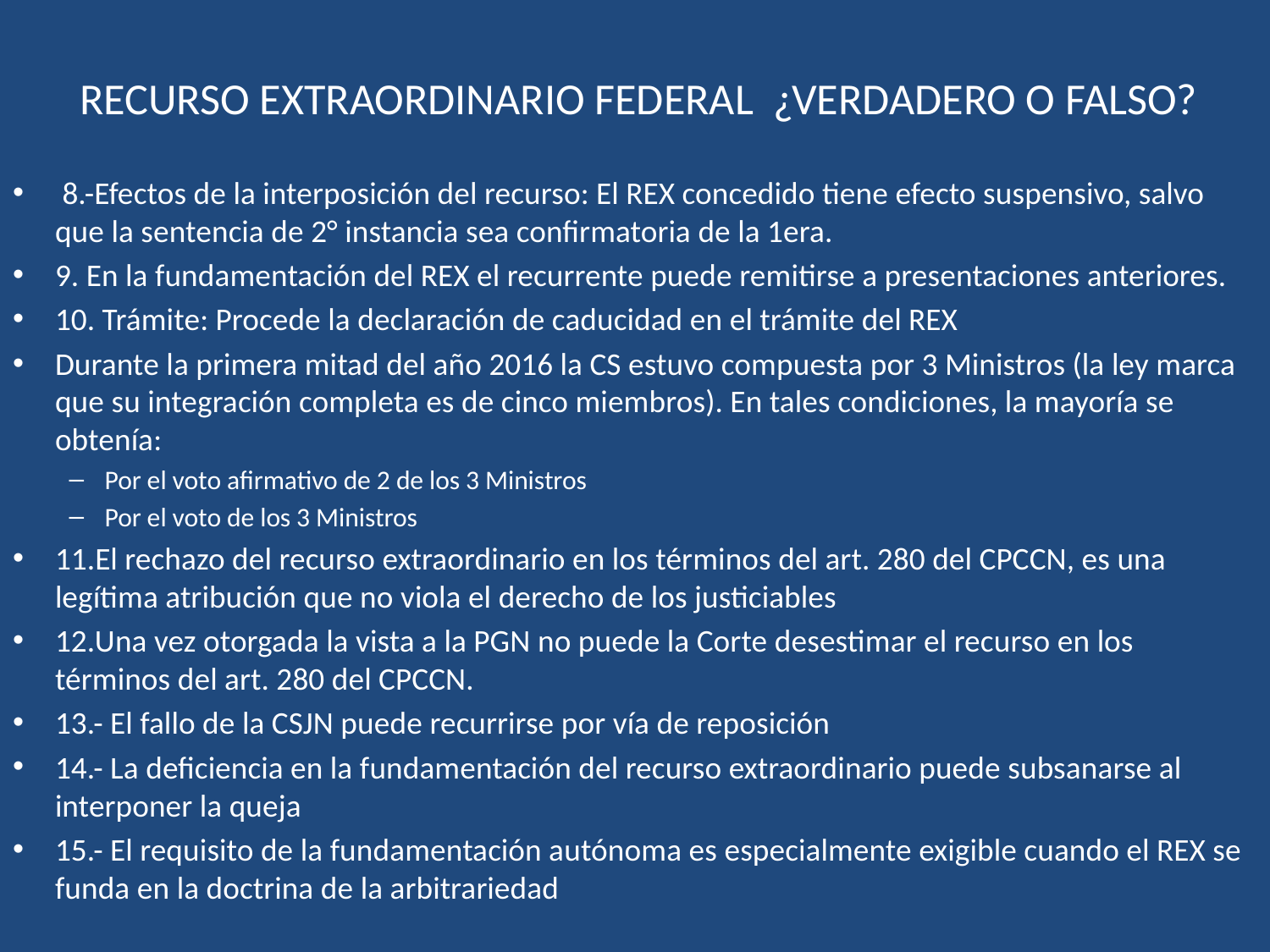

# RECURSO EXTRAORDINARIO FEDERAL  ¿VERDADERO O FALSO?
 8.-Efectos de la interposición del recurso: El REX concedido tiene efecto suspensivo, salvo que la sentencia de 2° instancia sea confirmatoria de la 1era.
9. En la fundamentación del REX el recurrente puede remitirse a presentaciones anteriores.
10. Trámite: Procede la declaración de caducidad en el trámite del REX
Durante la primera mitad del año 2016 la CS estuvo compuesta por 3 Ministros (la ley marca que su integración completa es de cinco miembros). En tales condiciones, la mayoría se obtenía:
Por el voto afirmativo de 2 de los 3 Ministros
Por el voto de los 3 Ministros
11.El rechazo del recurso extraordinario en los términos del art. 280 del CPCCN, es una legítima atribución que no viola el derecho de los justiciables
12.Una vez otorgada la vista a la PGN no puede la Corte desestimar el recurso en los términos del art. 280 del CPCCN.
13.- El fallo de la CSJN puede recurrirse por vía de reposición
14.- La deficiencia en la fundamentación del recurso extraordinario puede subsanarse al interponer la queja
15.- El requisito de la fundamentación autónoma es especialmente exigible cuando el REX se funda en la doctrina de la arbitrariedad